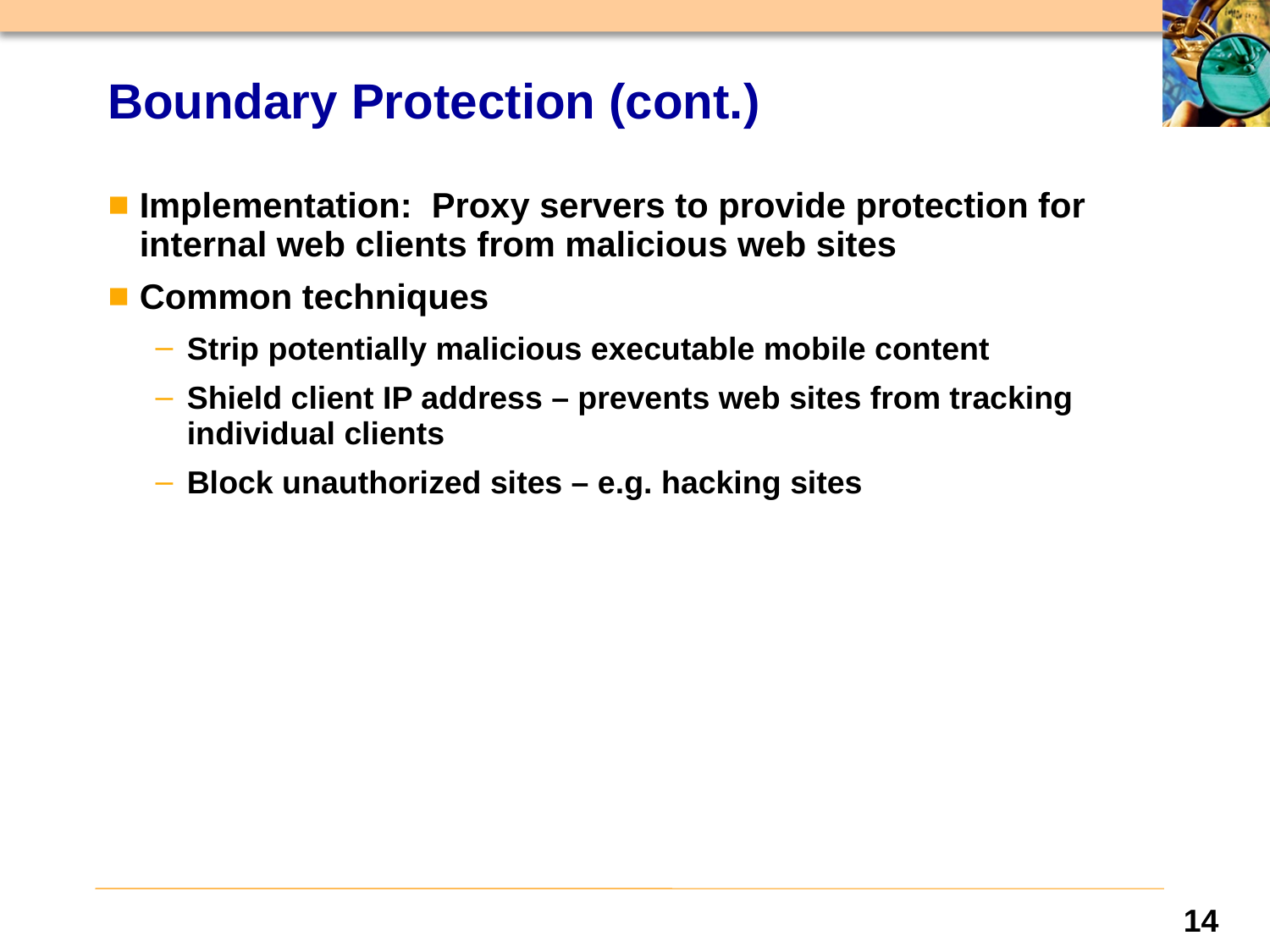

# Boundary Protection (cont.)
Implementation:  Proxy servers to provide protection for internal web clients from malicious web sites
Common techniques
Strip potentially malicious executable mobile content
Shield client IP address – prevents web sites from tracking individual clients
Block unauthorized sites – e.g. hacking sites